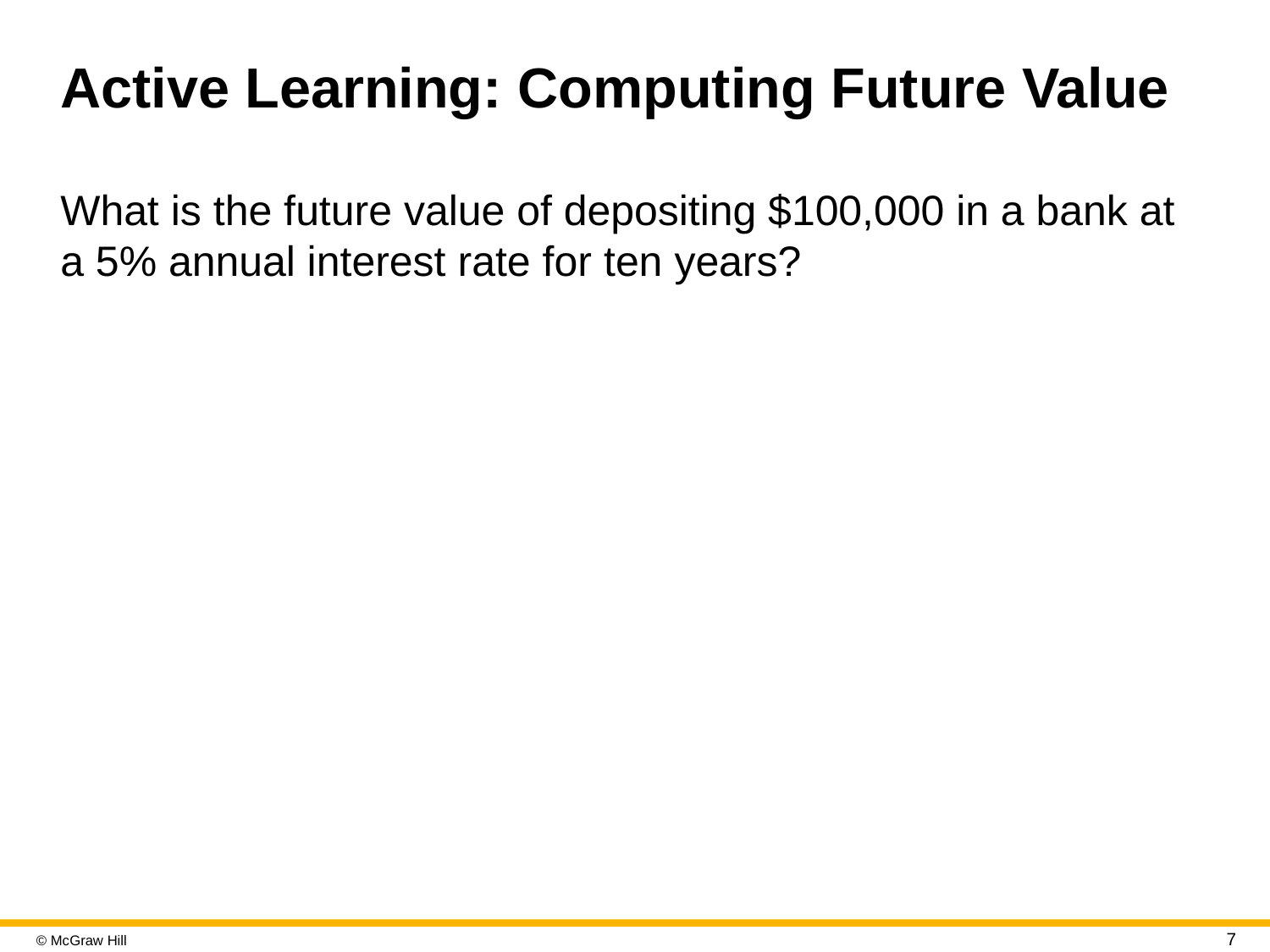

# Active Learning: Computing Future Value
What is the future value of depositing $100,000 in a bank at a 5% annual interest rate for ten years?